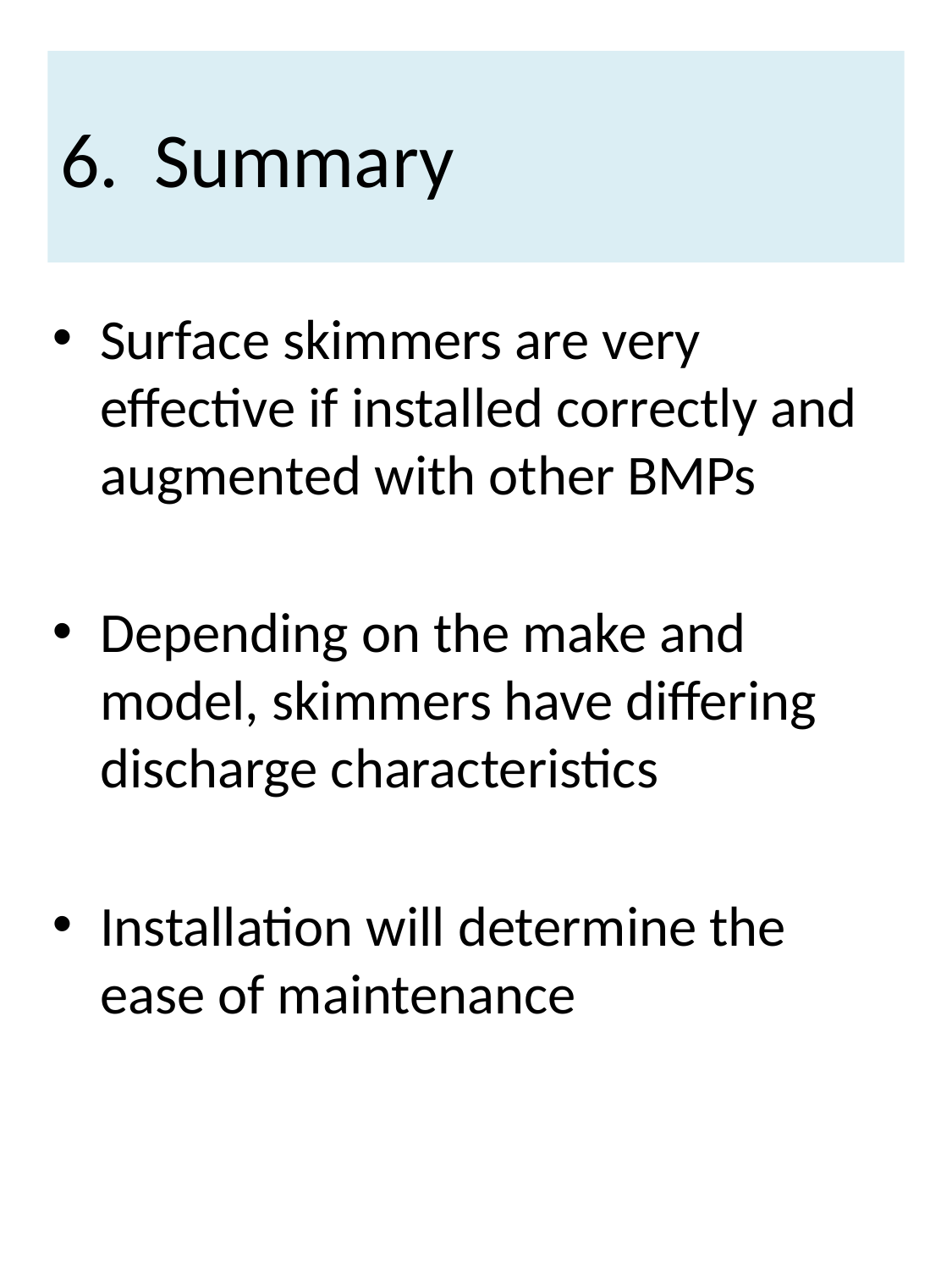

# 6.  Summary
Surface skimmers are very effective if installed correctly and augmented with other BMPs

Depending on the make and model, skimmers have differing discharge characteristics

Installation will determine the ease of maintenance